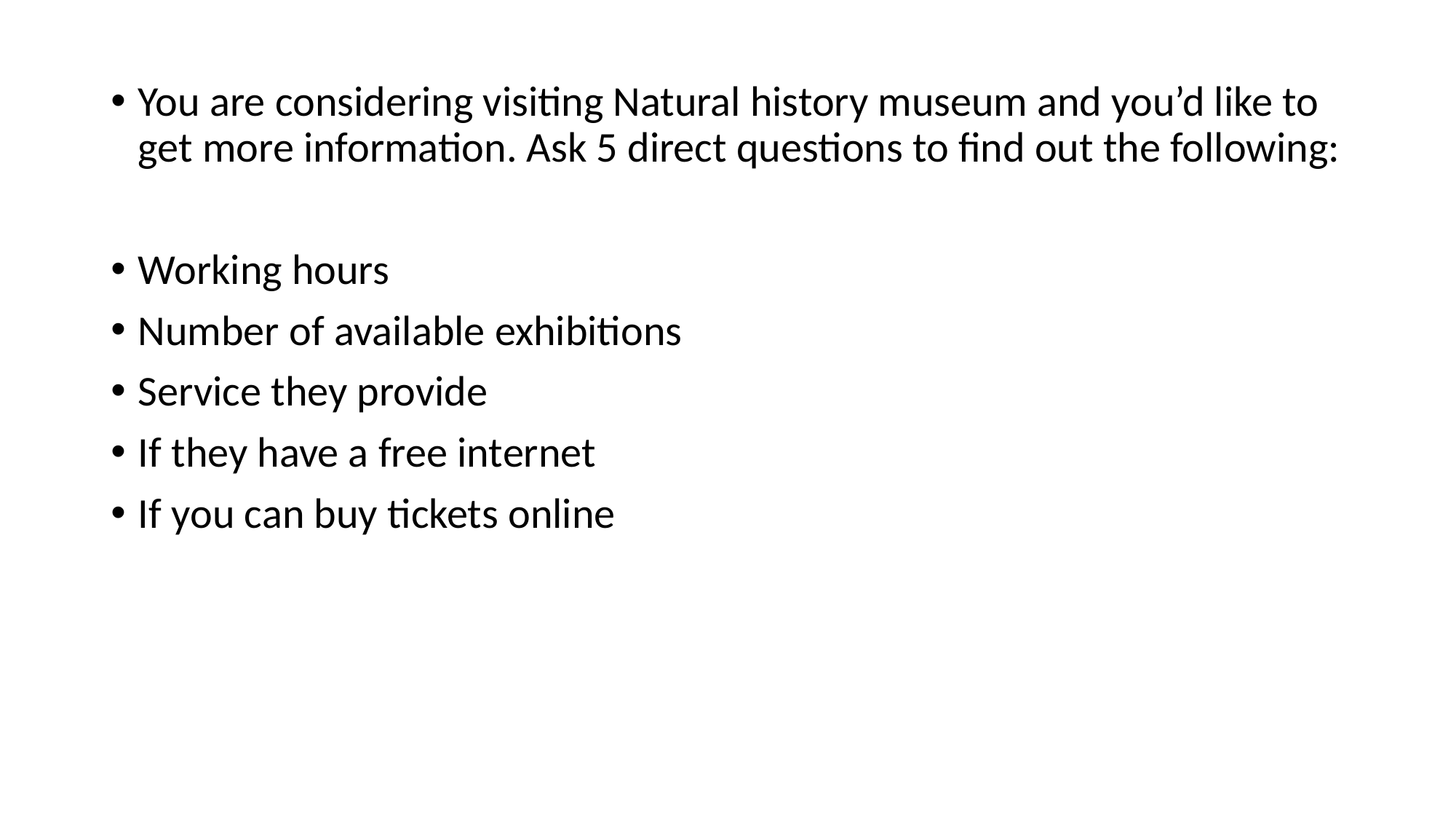

You are considering visiting Natural history museum and you’d like to get more information. Ask 5 direct questions to find out the following:

Working hours
Number of available exhibitions
Service they provide
If they have a free internet
If you can buy tickets online